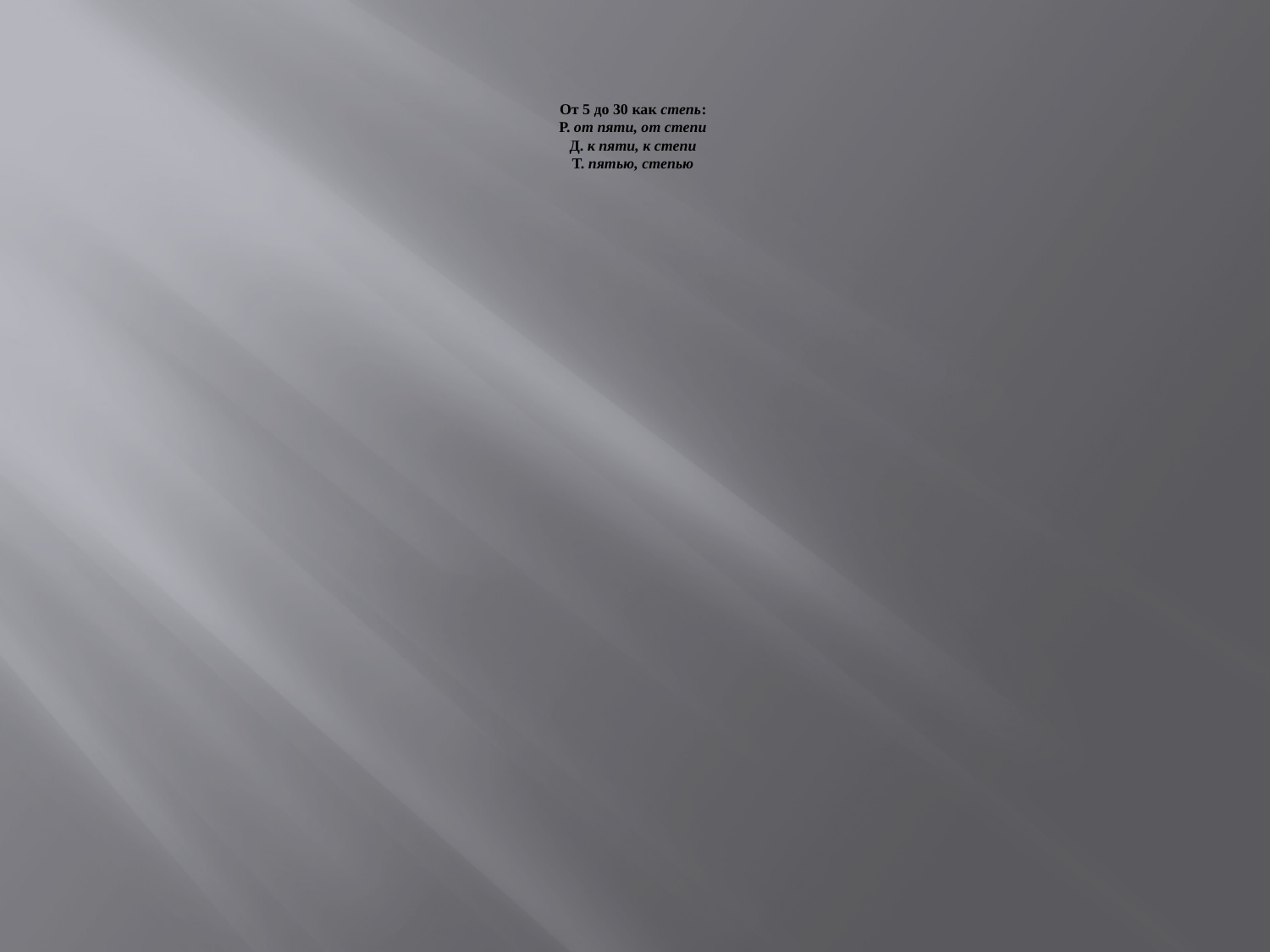

# От 5 до 30 как степь: Р. от пяти, от степи Д. к пяти, к степи Т. пятью, степью